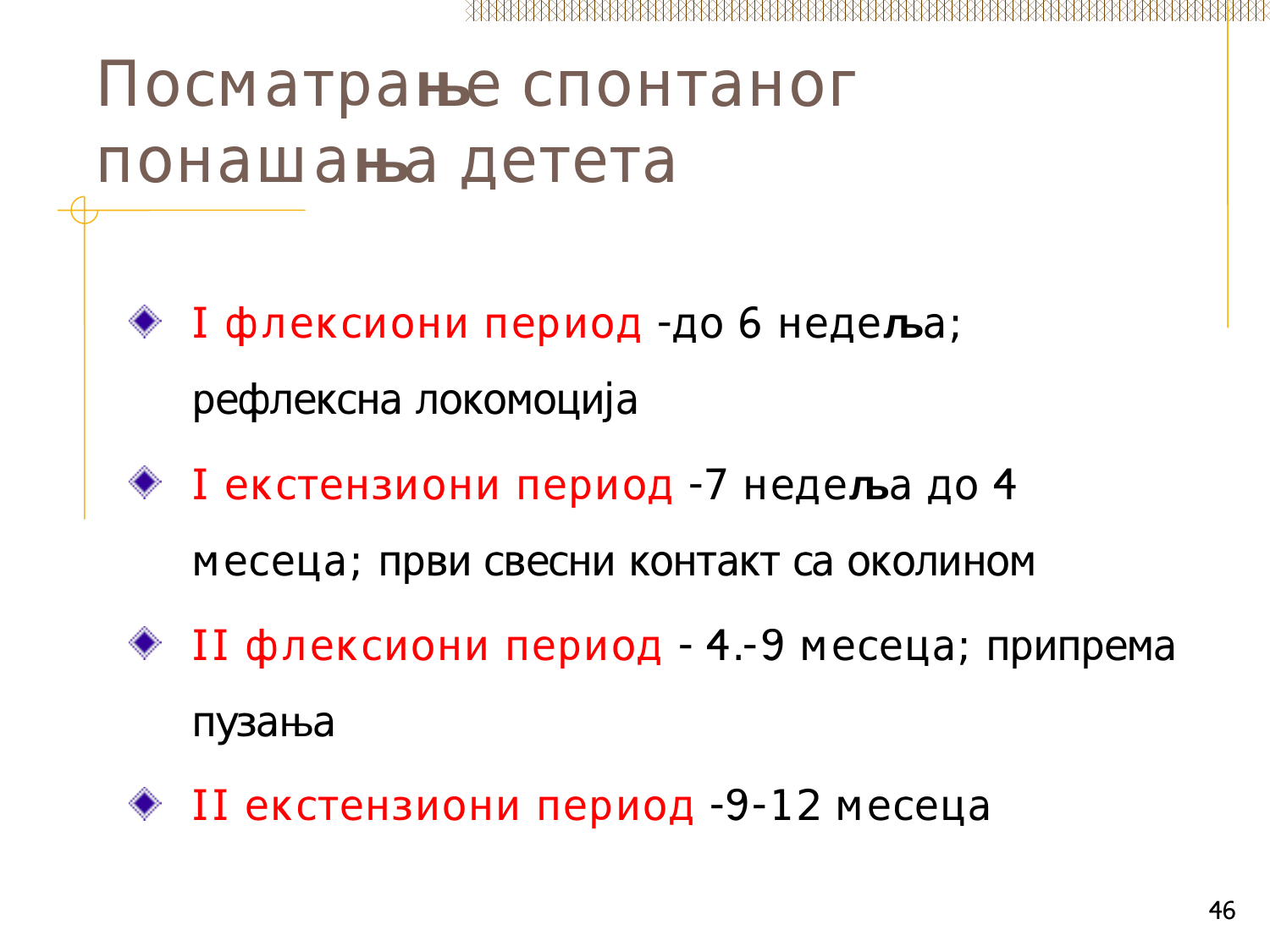

# Посматрање спонтаног понашања детета
I флексиони период -до 6 недеља; рефлексна локомоција
I екстензиони период -7 недеља до 4 месеца; први свесни контакт са околином
II флексиони период - 4.-9 месеца; припрема пузања
II екстензиони период -9-12 месеца

46